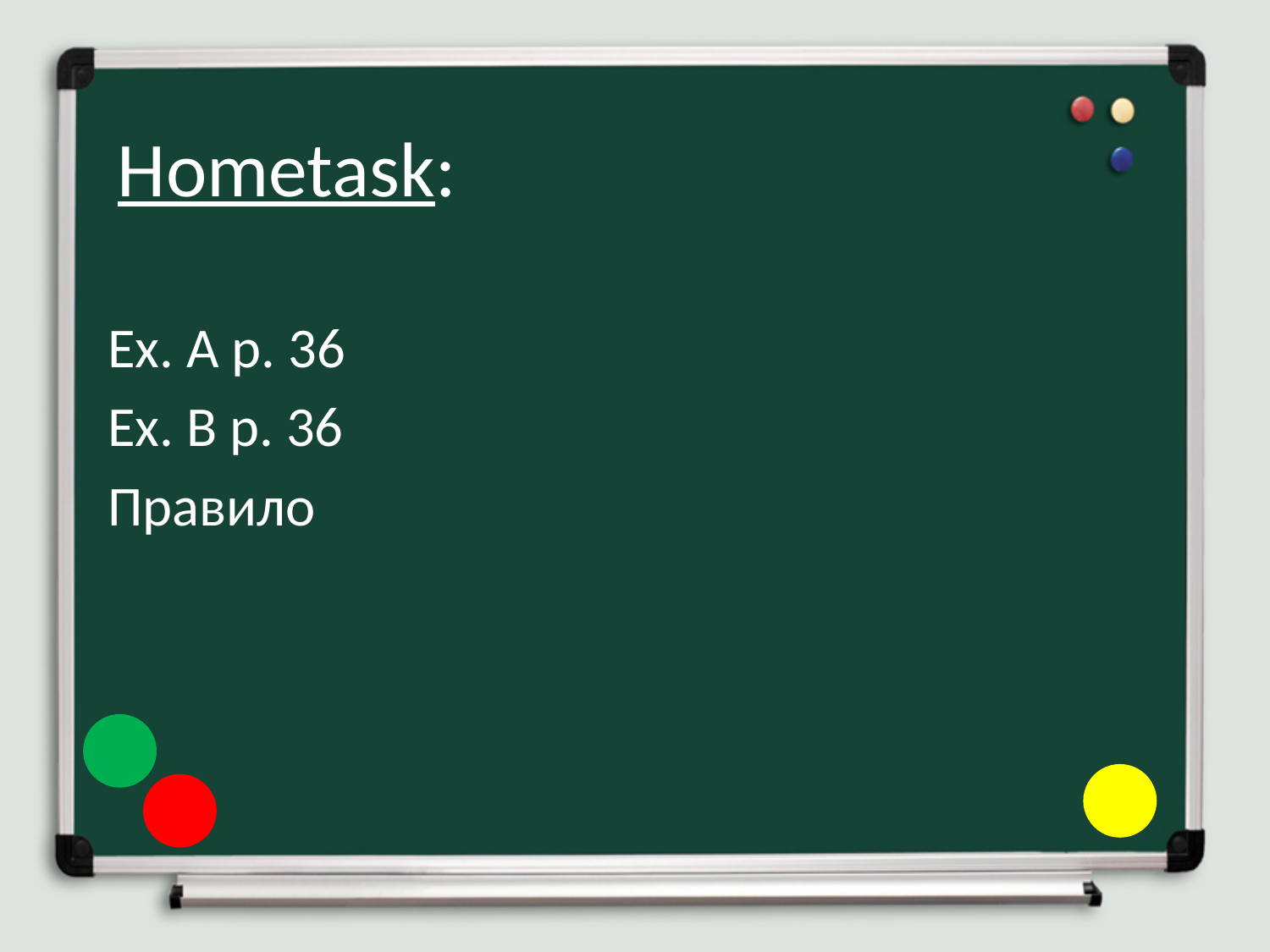

# Hometask:

Ex. A p. 36
Ex. B p. 36
Правило